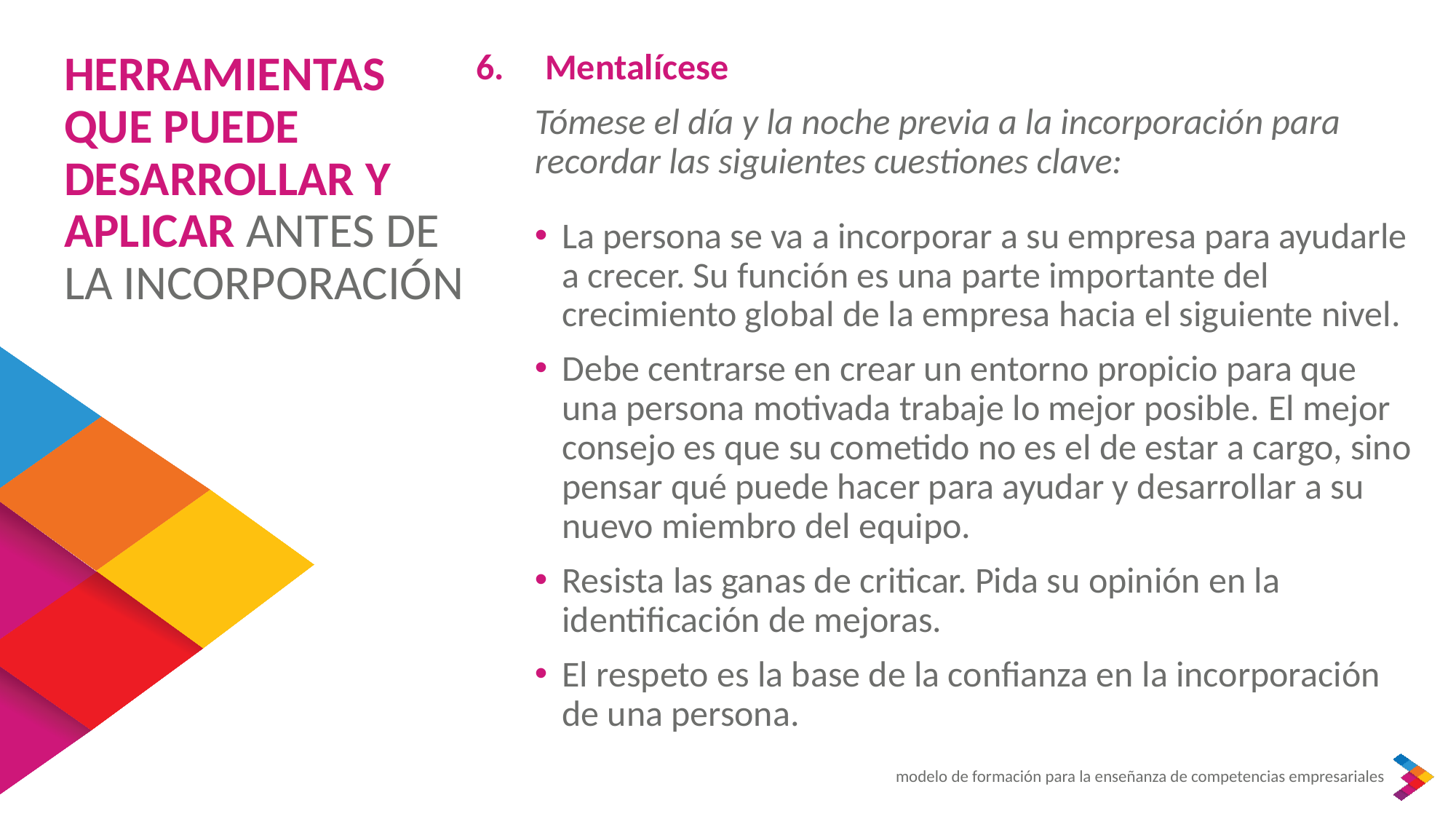

6.     Mentalícese
Tómese el día y la noche previa a la incorporación para recordar las siguientes cuestiones clave:

La persona se va a incorporar a su empresa para ayudarle a crecer. Su función es una parte importante del crecimiento global de la empresa hacia el siguiente nivel.
Debe centrarse en crear un entorno propicio para que una persona motivada trabaje lo mejor posible. El mejor consejo es que su cometido no es el de estar a cargo, sino pensar qué puede hacer para ayudar y desarrollar a su nuevo miembro del equipo.
Resista las ganas de criticar. Pida su opinión en la identificación de mejoras.
El respeto es la base de la confianza en la incorporación de una persona.
HERRAMIENTAS QUE PUEDE DESARROLLAR Y APLICAR ANTES DE LA INCORPORACIÓN